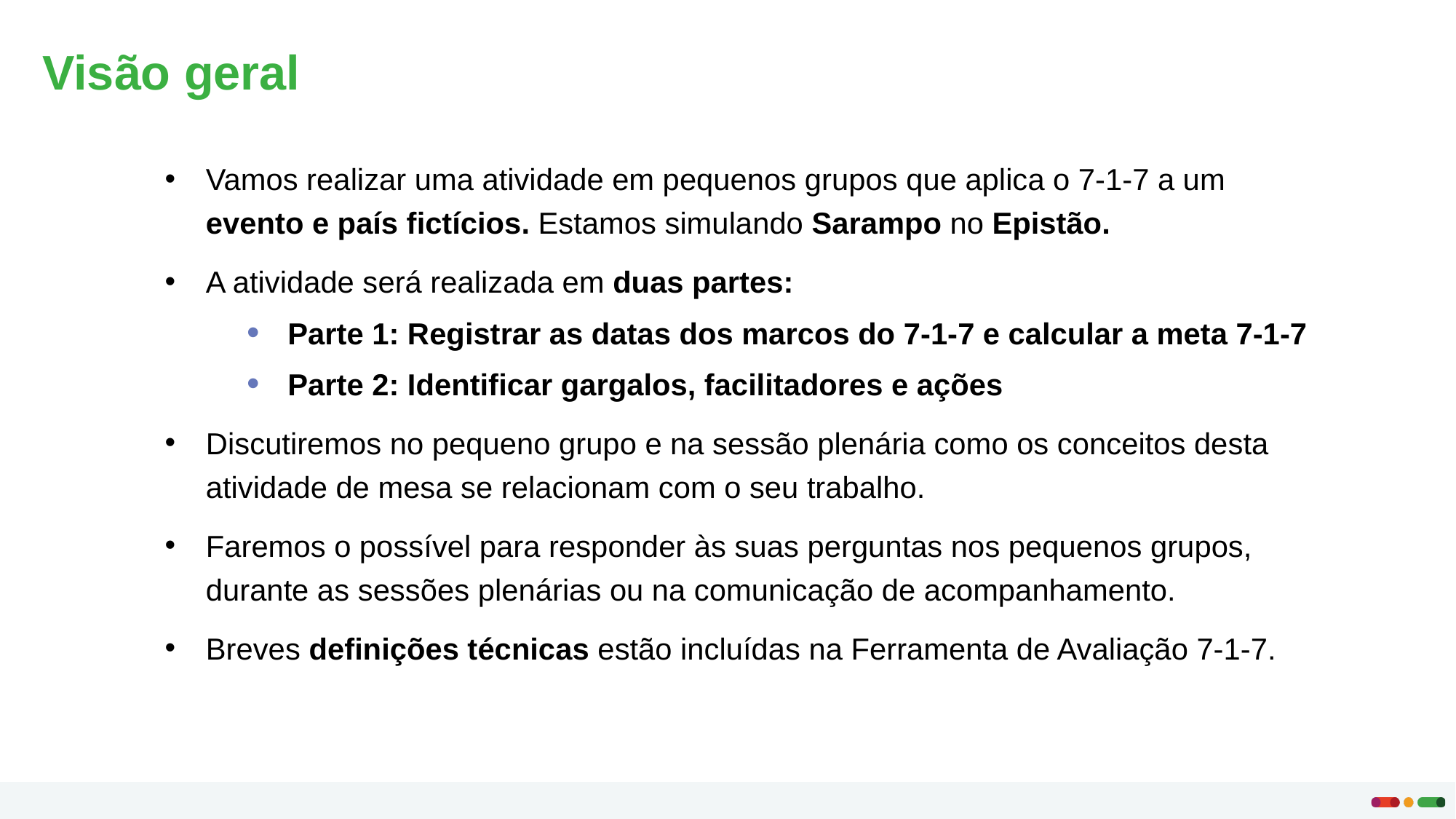

Visão geral
Vamos realizar uma atividade em pequenos grupos que aplica o 7-1-7 a um evento e país fictícios. Estamos simulando Sarampo no Epistão.
A atividade será realizada em duas partes:
Parte 1: Registrar as datas dos marcos do 7-1-7 e calcular a meta 7-1-7
Parte 2: Identificar gargalos, facilitadores e ações
Discutiremos no pequeno grupo e na sessão plenária como os conceitos desta atividade de mesa se relacionam com o seu trabalho.
Faremos o possível para responder às suas perguntas nos pequenos grupos, durante as sessões plenárias ou na comunicação de acompanhamento.
Breves definições técnicas estão incluídas na Ferramenta de Avaliação 7-1-7.